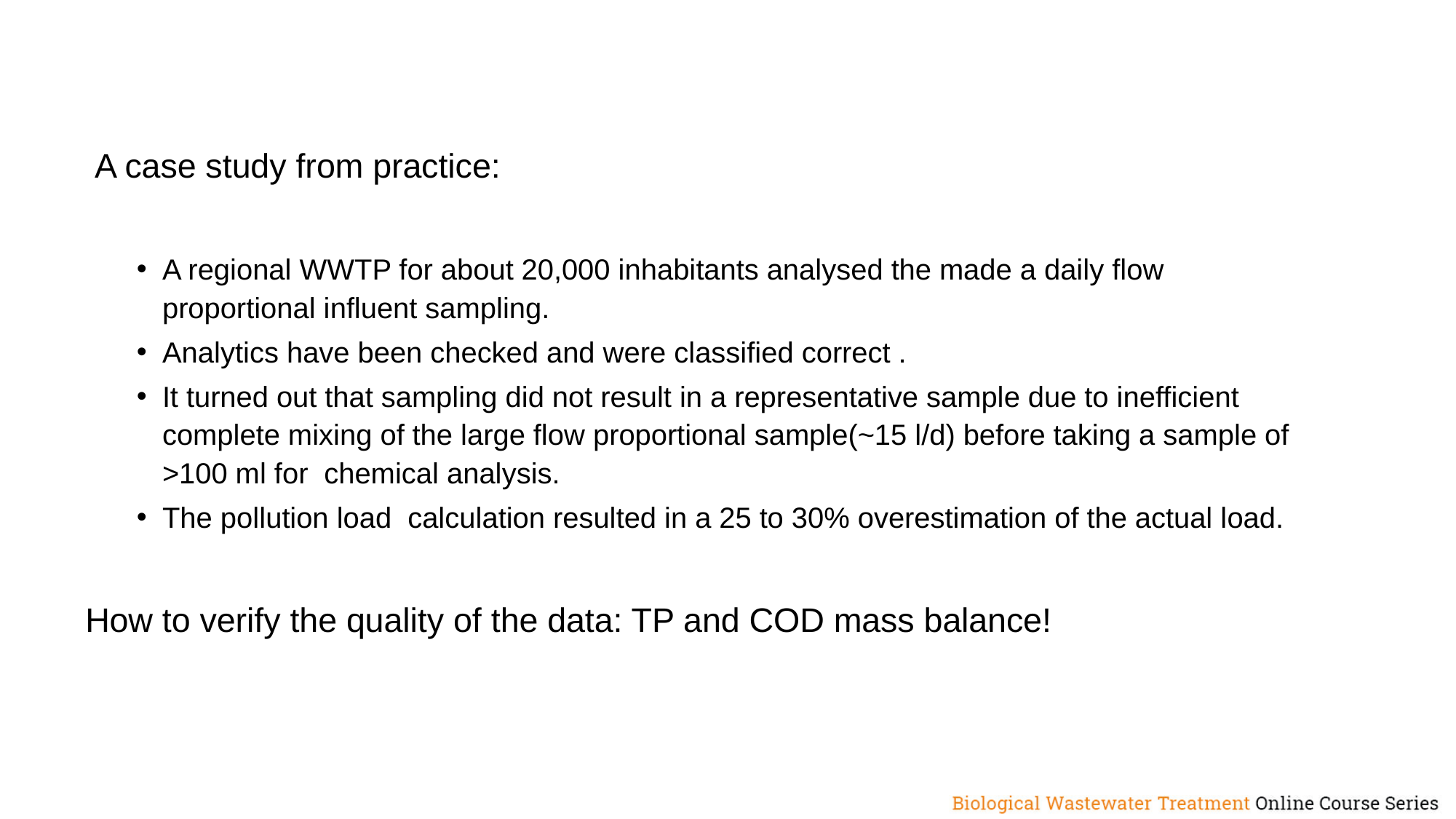

A case study from practice:

A regional WWTP for about 20,000 inhabitants analysed the made a daily flow proportional influent sampling.
Analytics have been checked and were classified correct .
It turned out that sampling did not result in a representative sample due to inefficient complete mixing of the large flow proportional sample(~15 l/d) before taking a sample of >100 ml for  chemical analysis.
The pollution load  calculation resulted in a 25 to 30% overestimation of the actual load.

How to verify the quality of the data: TP and COD mass balance!